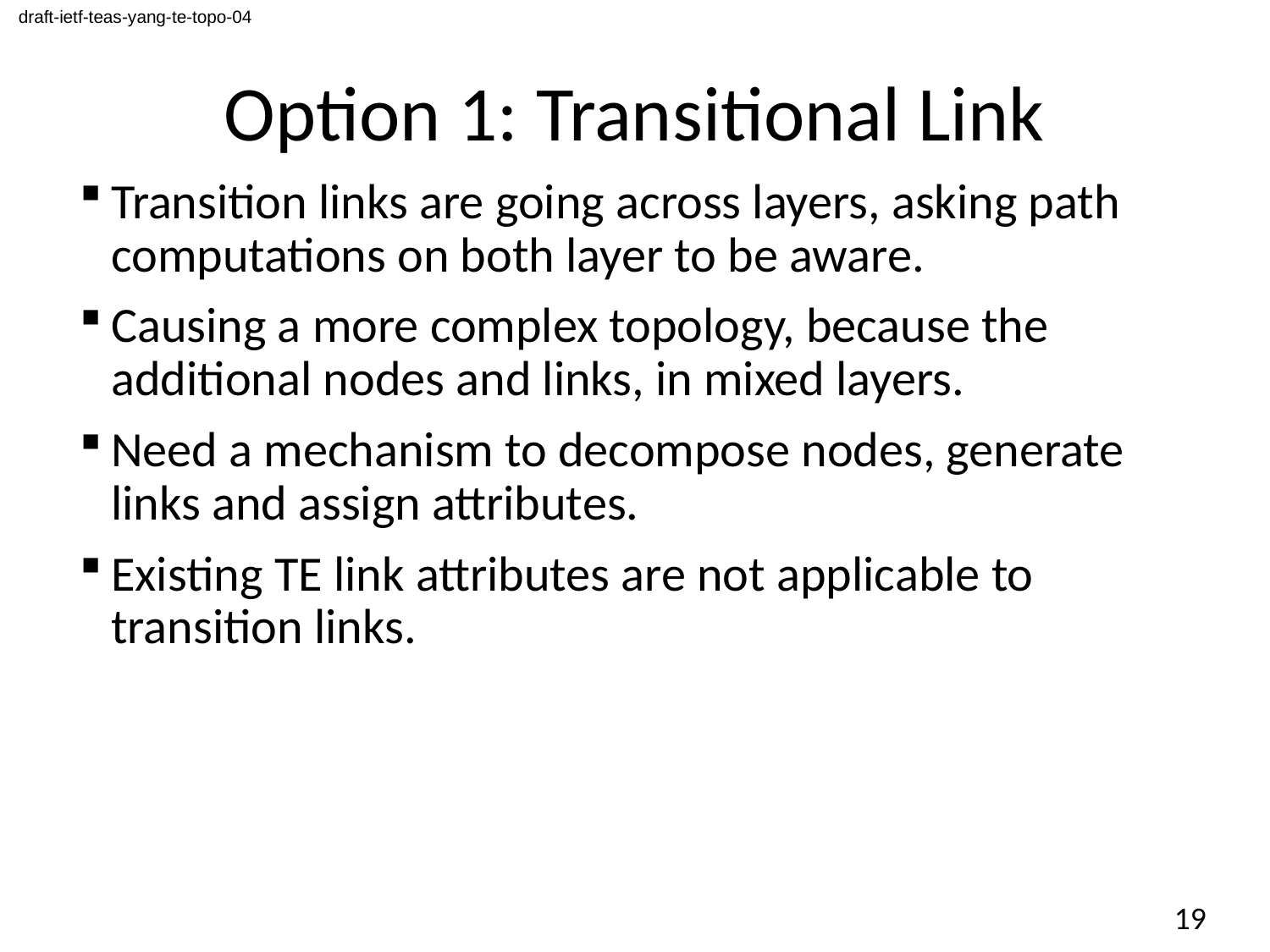

draft-ietf-teas-yang-te-topo-04
# Option 1: Transitional Link
Transition links are going across layers, asking path computations on both layer to be aware.
Causing a more complex topology, because the additional nodes and links, in mixed layers.
Need a mechanism to decompose nodes, generate links and assign attributes.
Existing TE link attributes are not applicable to transition links.

19